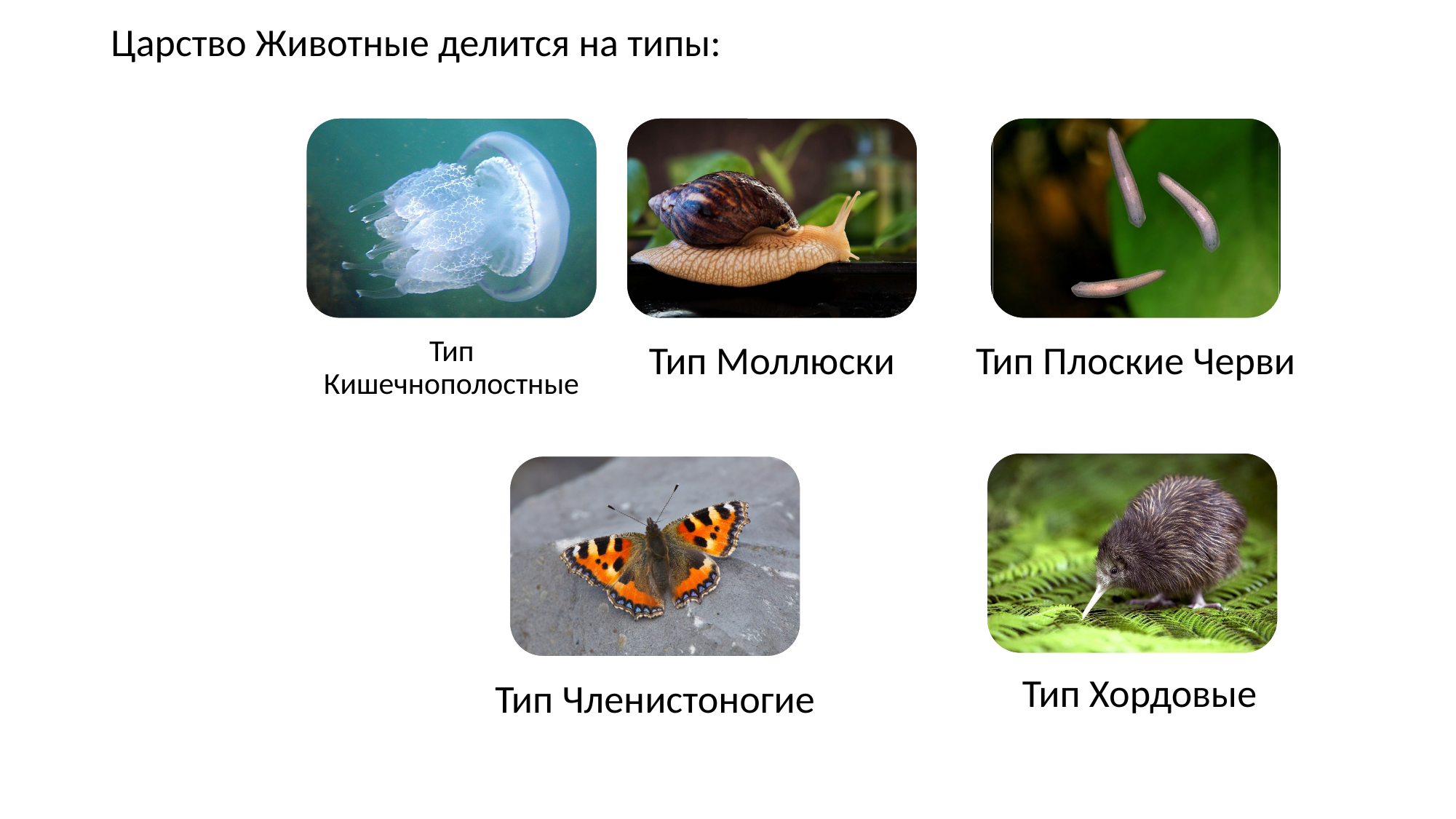

# Царство Животные делится на типы:
Тип Кишечнополостные
Тип Моллюски
Тип Плоские Черви
Тип Членистоногие
Тип Хордовые